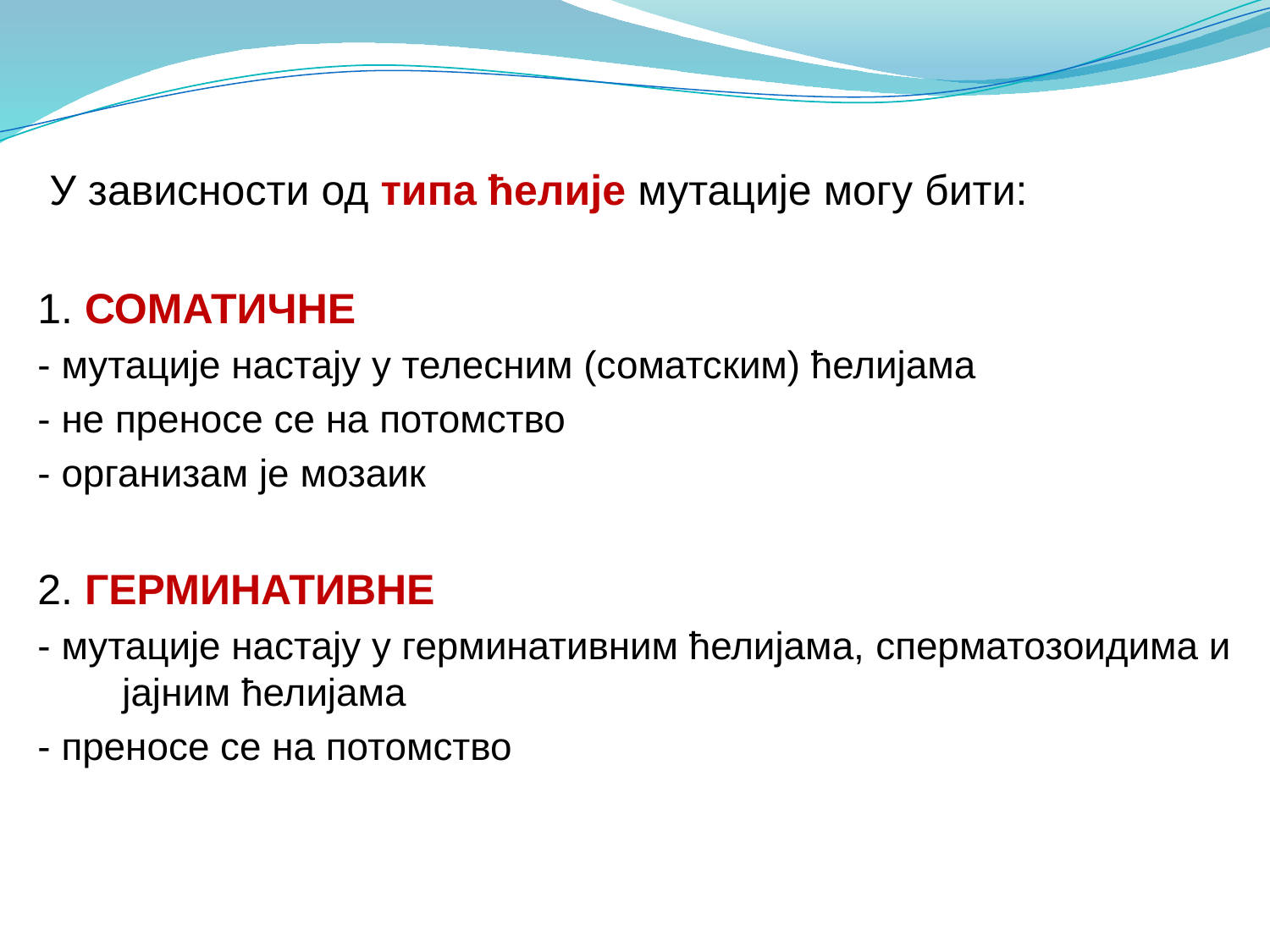

У зависности од типа ћелије мутације могу бити:

1. СОМАТИЧНЕ
- мутације настају у телесним (соматским) ћелијама
- не преносе се на потомство
- oрганизам је мозаик

2. ГЕРМИНАТИВНЕ
- мутације настају у герминативним ћелијама, сперматозоидима и јајним ћелијама
- преносе се на потомство